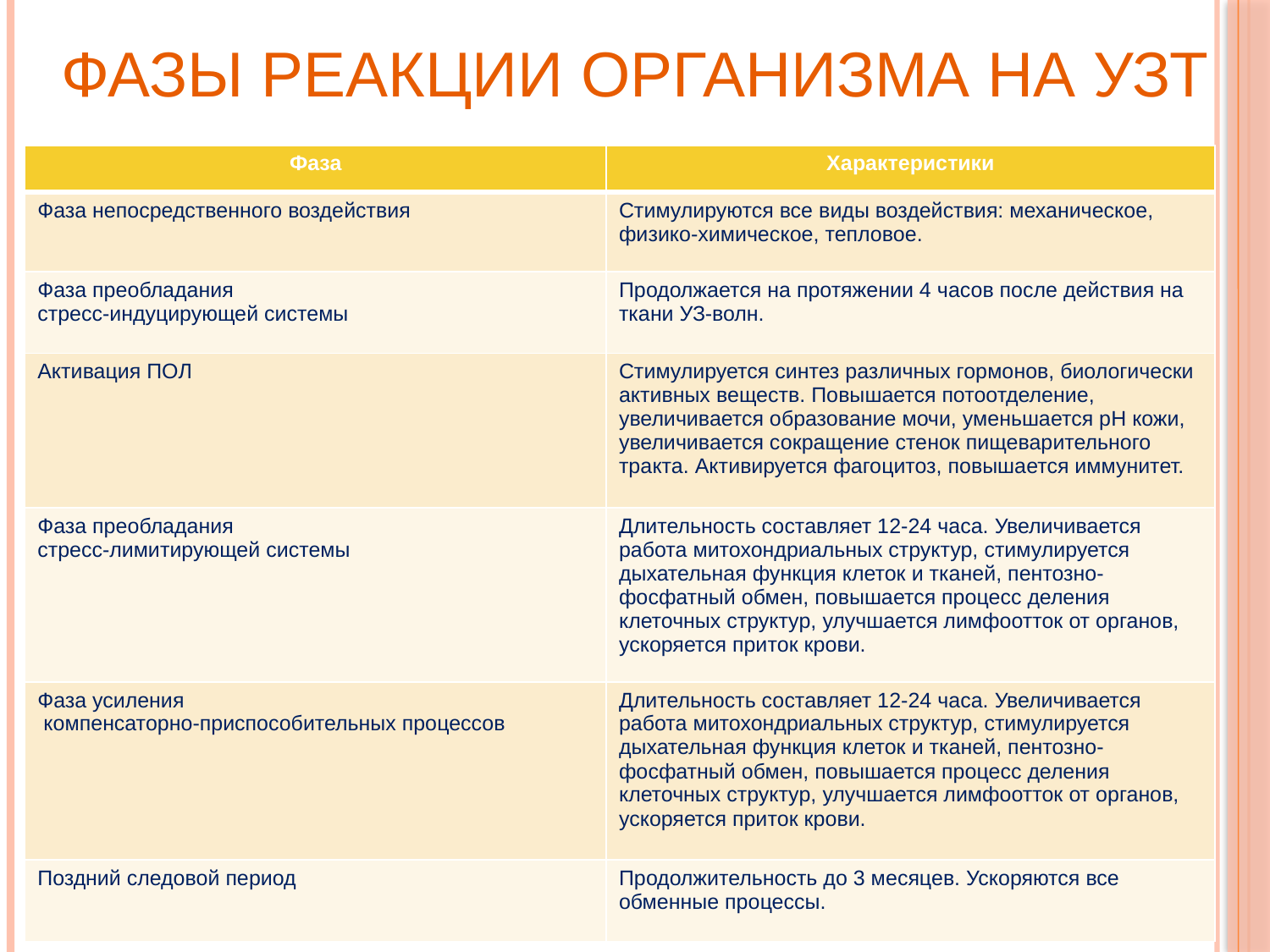

# Фазы реакции организма на УЗТ
| Фаза | Характеристики |
| --- | --- |
| Фаза непосредственного воздействия | Стимулируются все виды воздействия: механическое, физико-химическое, тепловое. |
| Фаза преобладания стресс-индуцирующей системы | Продолжается на протяжении 4 часов после действия на ткани УЗ-волн. |
| Активация ПОЛ | Стимулируется синтез различных гормонов, биологически активных веществ. Повышается потоотделение, увеличивается образование мочи, уменьшается рН кожи, увеличивается сокращение стенок пищеварительного тракта. Активируется фагоцитоз, повышается иммунитет. |
| Фаза преобладания стресс-лимитирующей системы | Длительность составляет 12-24 часа. Увеличивается работа митохондриальных структур, стимулируется дыхательная функция клеток и тканей, пентозно-фосфатный обмен, повышается процесс деления клеточных структур, улучшается лимфоотток от органов, ускоряется приток крови. |
| Фаза усиления компенсаторно-приспособительных процессов | Длительность составляет 12-24 часа. Увеличивается работа митохондриальных структур, стимулируется дыхательная функция клеток и тканей, пентозно-фосфатный обмен, повышается процесс деления клеточных структур, улучшается лимфоотток от органов, ускоряется приток крови. |
| Поздний следовой период | Продолжительность до 3 месяцев. Ускоряются все обменные процессы. |